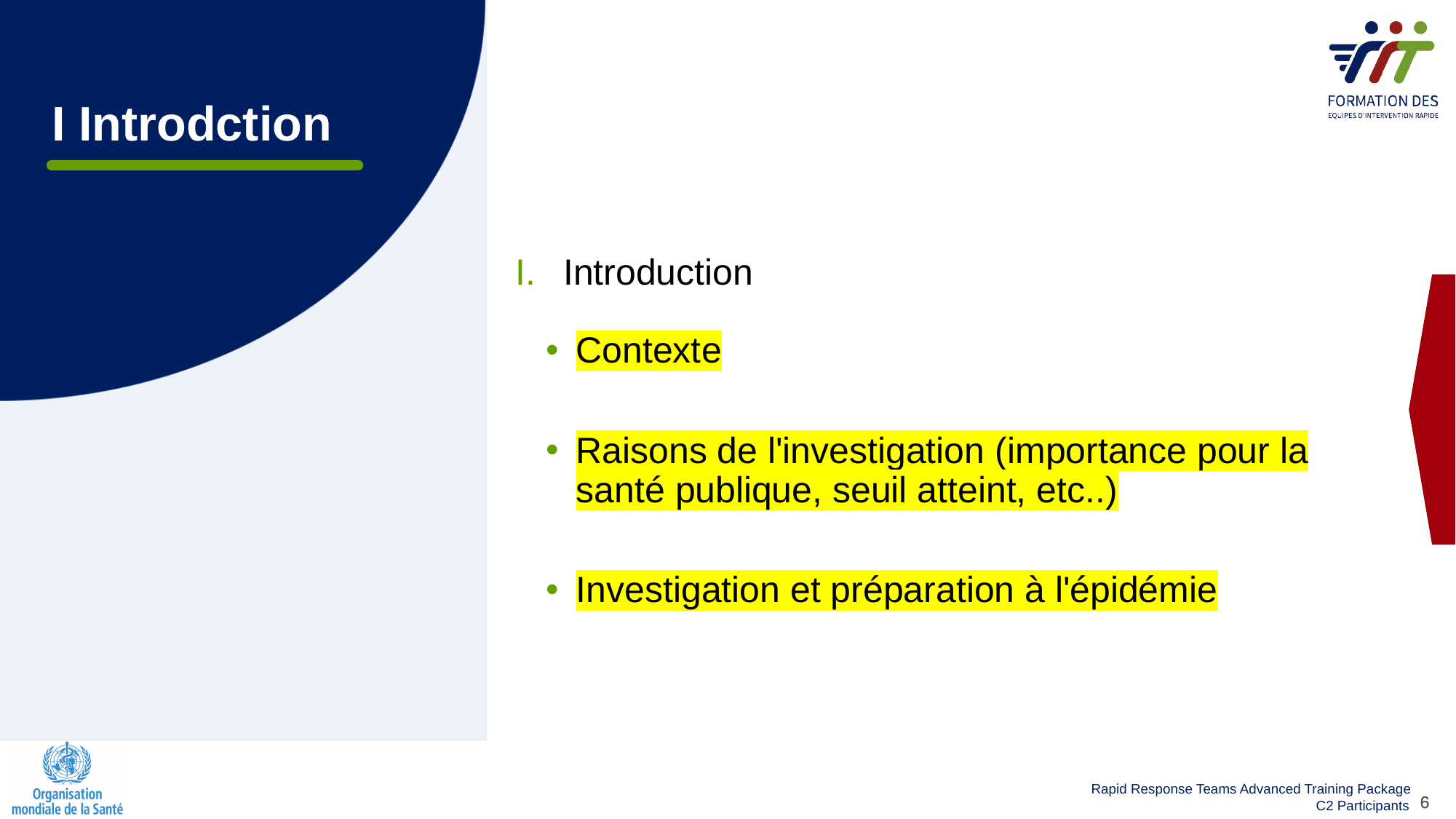

I Introdction
Introduction

Contexte

Raisons de l'investigation (importance pour la santé publique, seuil atteint, etc..)

Investigation et préparation à l'épidémie